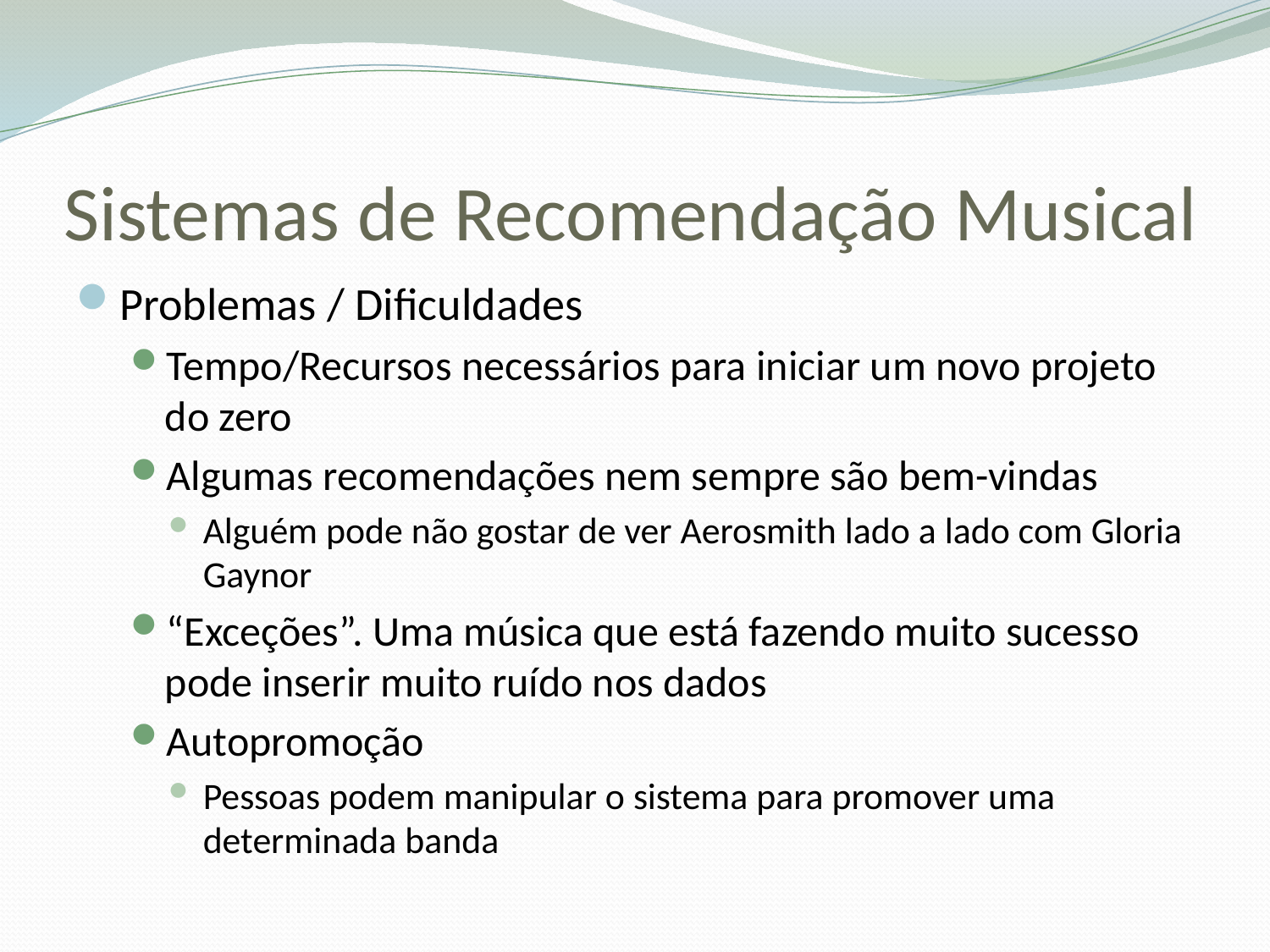

# Sistemas de Recomendação Musical
Problemas / Dificuldades
Tempo/Recursos necessários para iniciar um novo projeto do zero
Algumas recomendações nem sempre são bem-vindas
Alguém pode não gostar de ver Aerosmith lado a lado com Gloria Gaynor
“Exceções”. Uma música que está fazendo muito sucesso pode inserir muito ruído nos dados
Autopromoção
Pessoas podem manipular o sistema para promover uma determinada banda